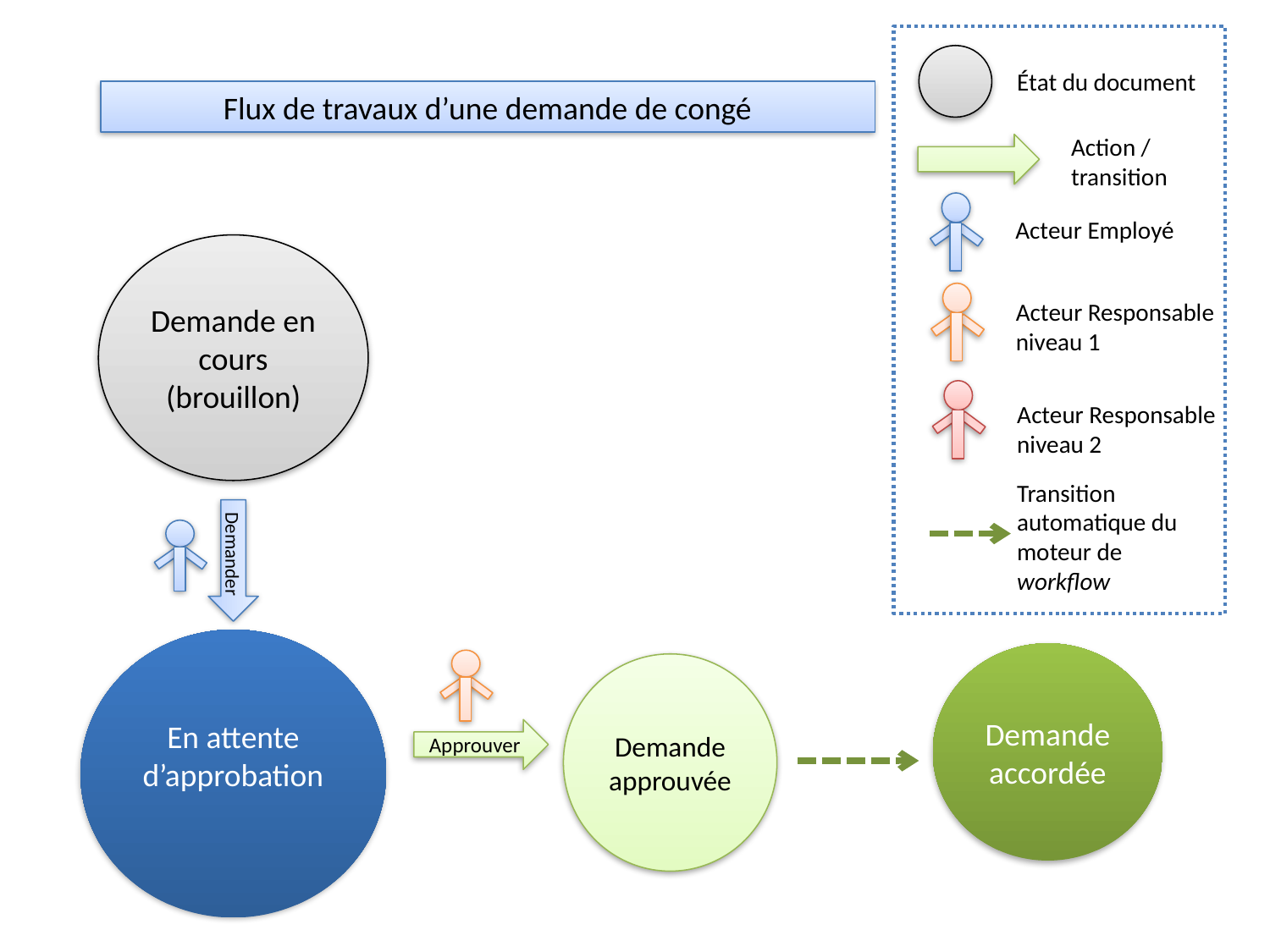

État du document
Flux de travaux d’une demande de congé
Action /
transition

Acteur Employé
Demande en cours
(brouillon)

Acteur Responsable
niveau 1

Acteur Responsable
niveau 2
Transition automatique du moteur de workflow

Demander
En attente d’approbation

Demande accordée

Demande approuvée
Approuver